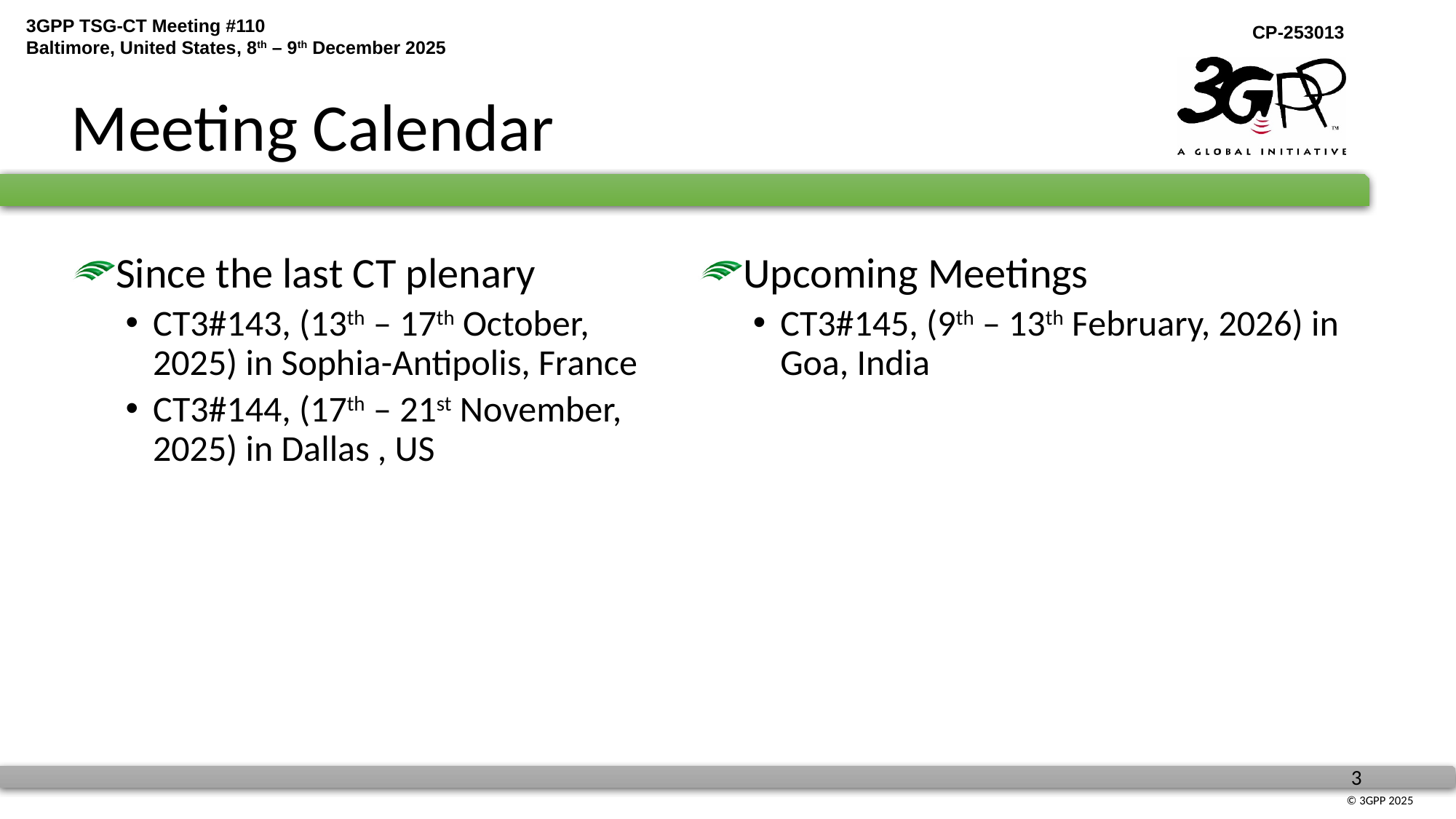

# Meeting Calendar
Since the last CT plenary
CT3#143, (13th – 17th October, 2025) in Sophia-Antipolis, France
CT3#144, (17th – 21st November, 2025) in Dallas , US

Upcoming Meetings
CT3#145, (9th – 13th February, 2026) in Goa, India